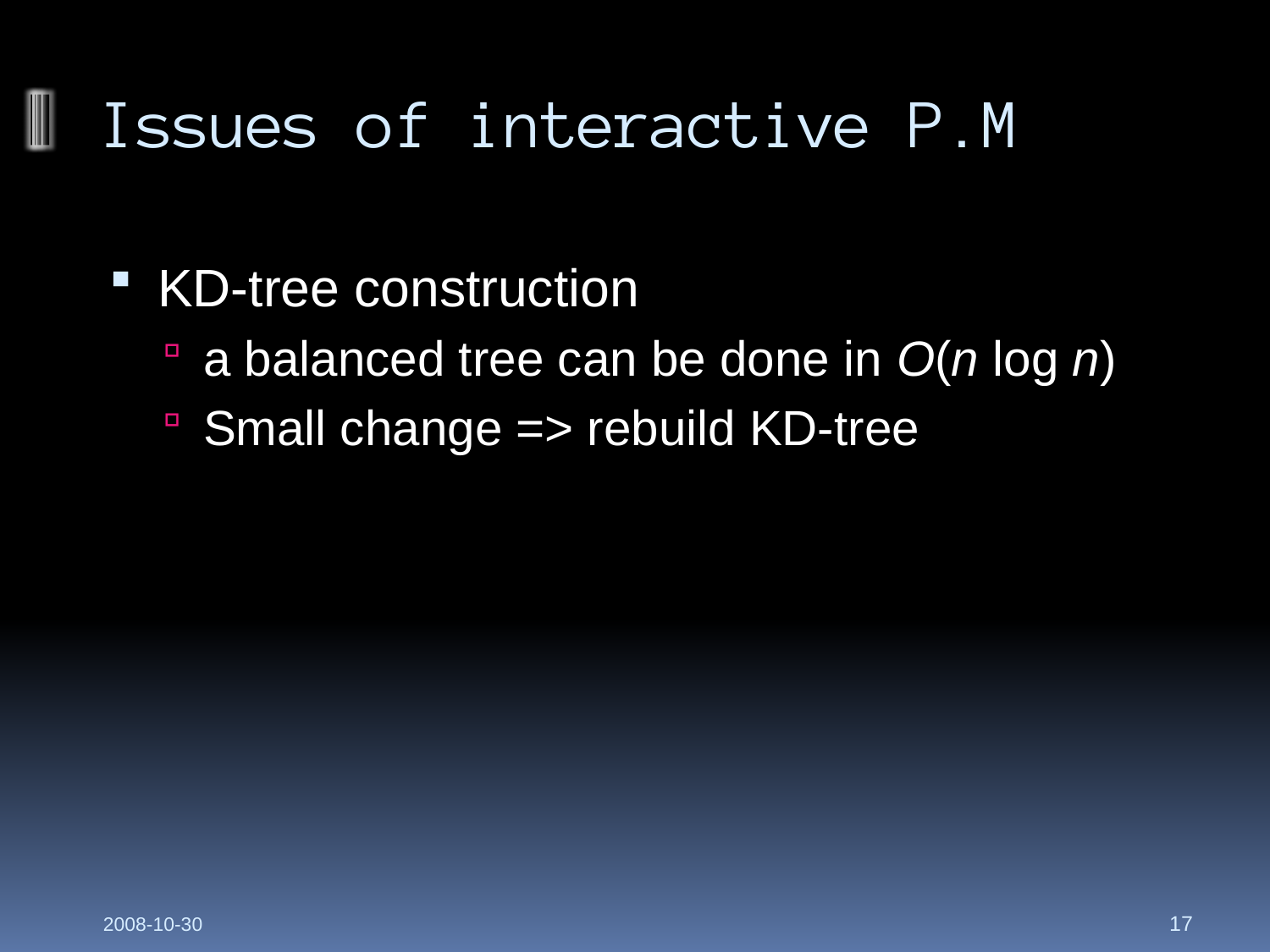

# Issues of interactive P.M
KD-tree construction
a balanced tree can be done in O(n log n)
Small change => rebuild KD-tree

2008-10-30
17